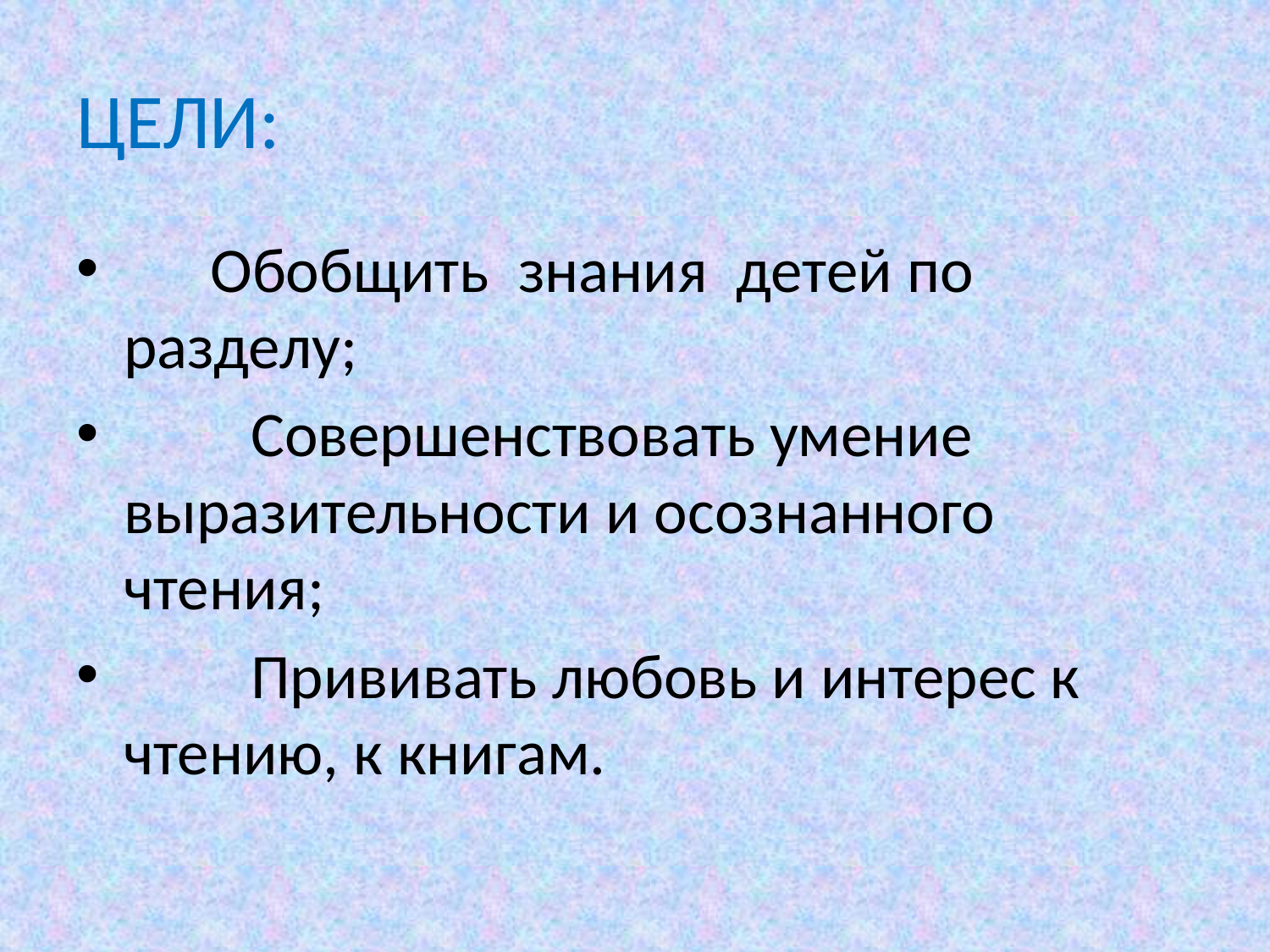

# ЦЕЛИ:
      Обобщить  знания  детей по разделу;
	Совершенствовать умение выразительности и осознанного чтения;
	Прививать любовь и интерес к чтению, к книгам.